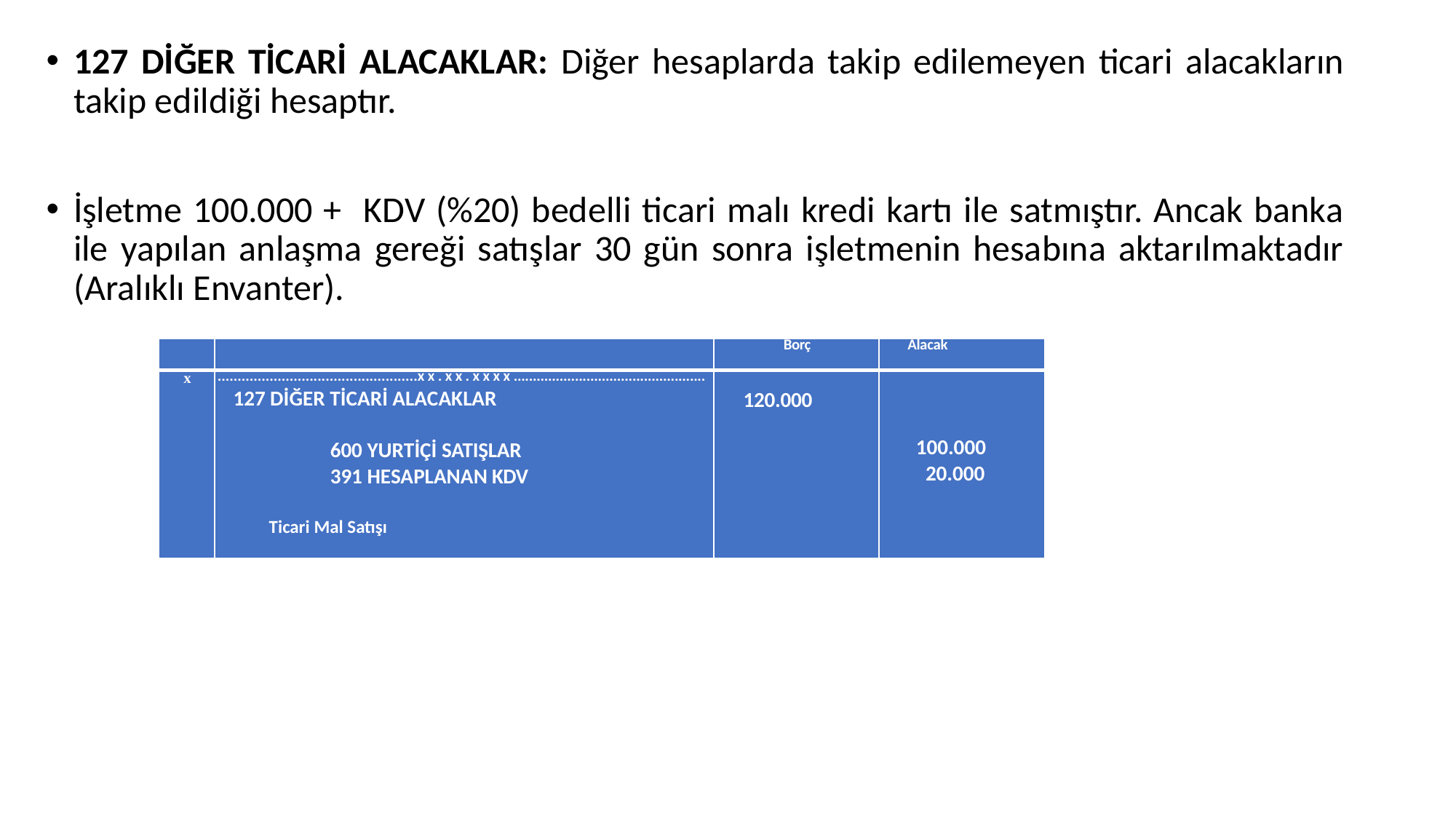

127 DİĞER TİCARİ ALACAKLAR: Diğer hesaplarda takip edilemeyen ticari alacakların takip edildiği hesaptır.

İşletme 100.000 +  KDV (%20) bedelli ticari malı kredi kartı ile satmıştır. Ancak banka ile yapılan anlaşma gereği satışlar 30 gün sonra işletmenin hesabına aktarılmaktadır (Aralıklı Envanter).
|  |  | Borç | Alacak |
| --- | --- | --- | --- |
| x | ..................................................xx.xx.xxxx.................................................. 127 DİĞER TİCARİ ALACAKLAR   600 YURTİÇİ SATIŞLAR 391 HESAPLANAN KDV Ticari Mal Satışı | 120.000 | 100.000 20.000 |